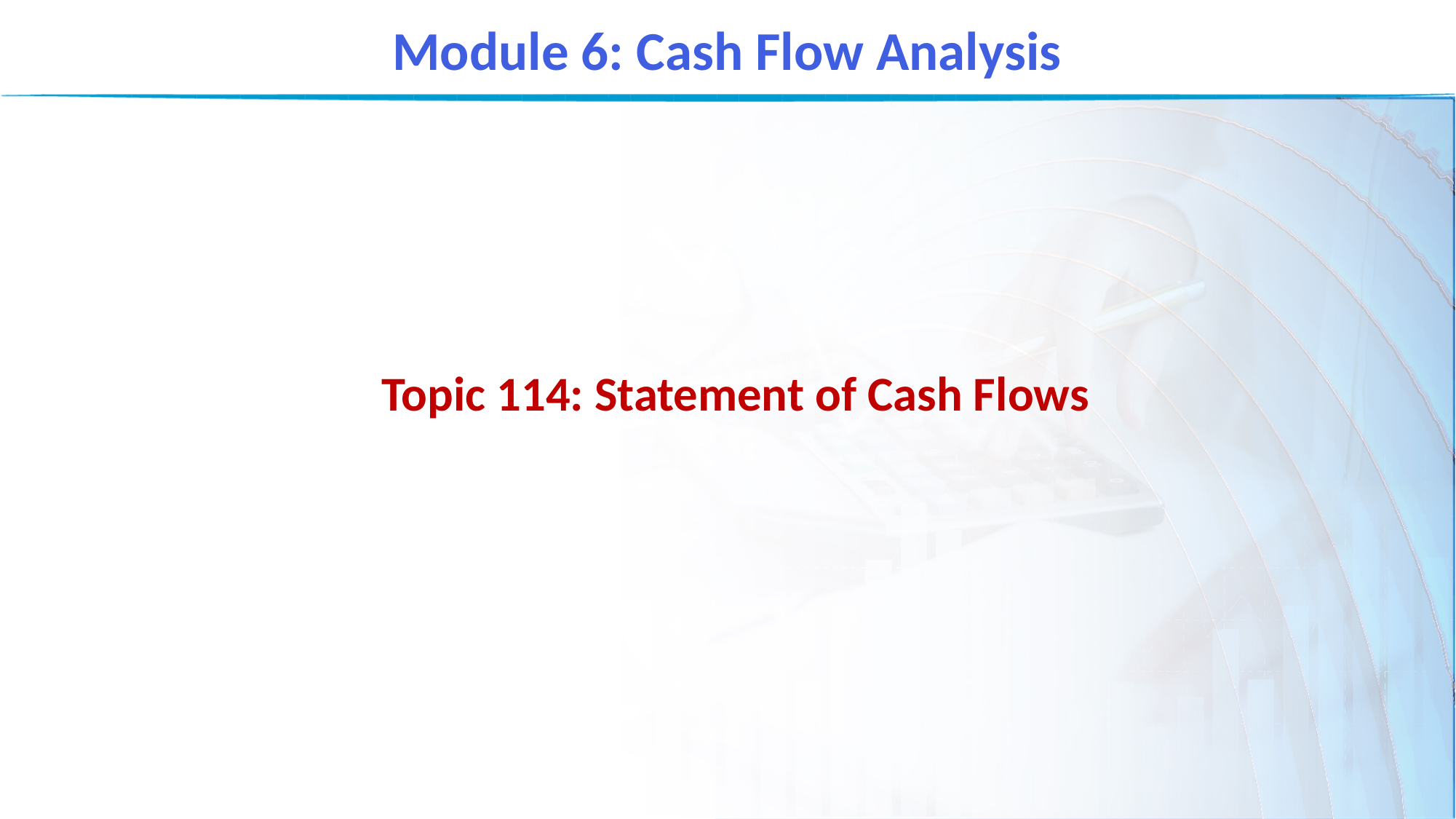

Module 6: Cash Flow Analysis
Topic 114: Statement of Cash Flows